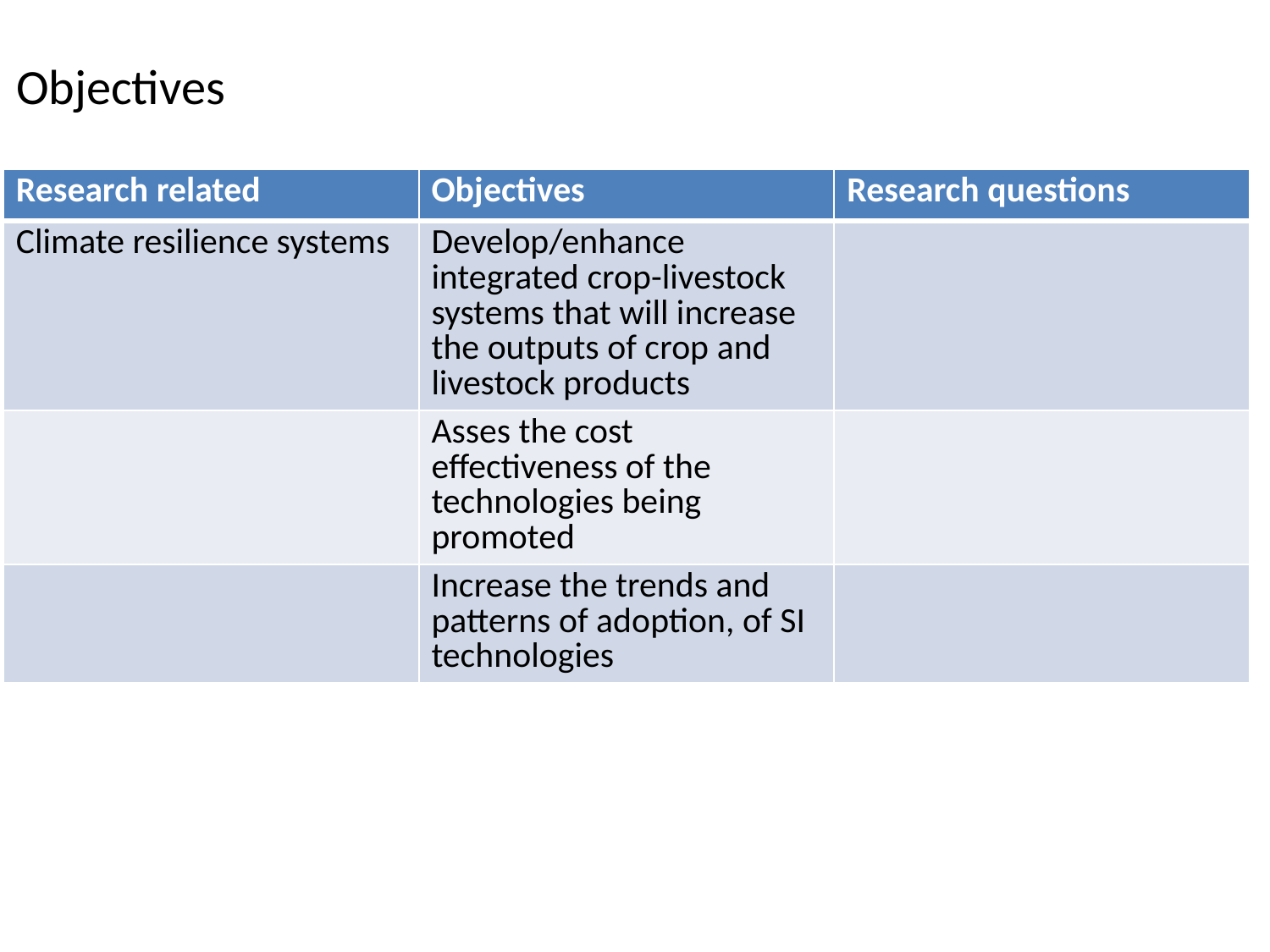

# Objectives
| Research related | Objectives | Research questions |
| --- | --- | --- |
| Climate resilience systems | Develop/enhance integrated crop-livestock systems that will increase the outputs of crop and livestock products |  |
|  | Asses the cost effectiveness of the technologies being promoted |  |
|  | Increase the trends and patterns of adoption, of SI technologies |  |